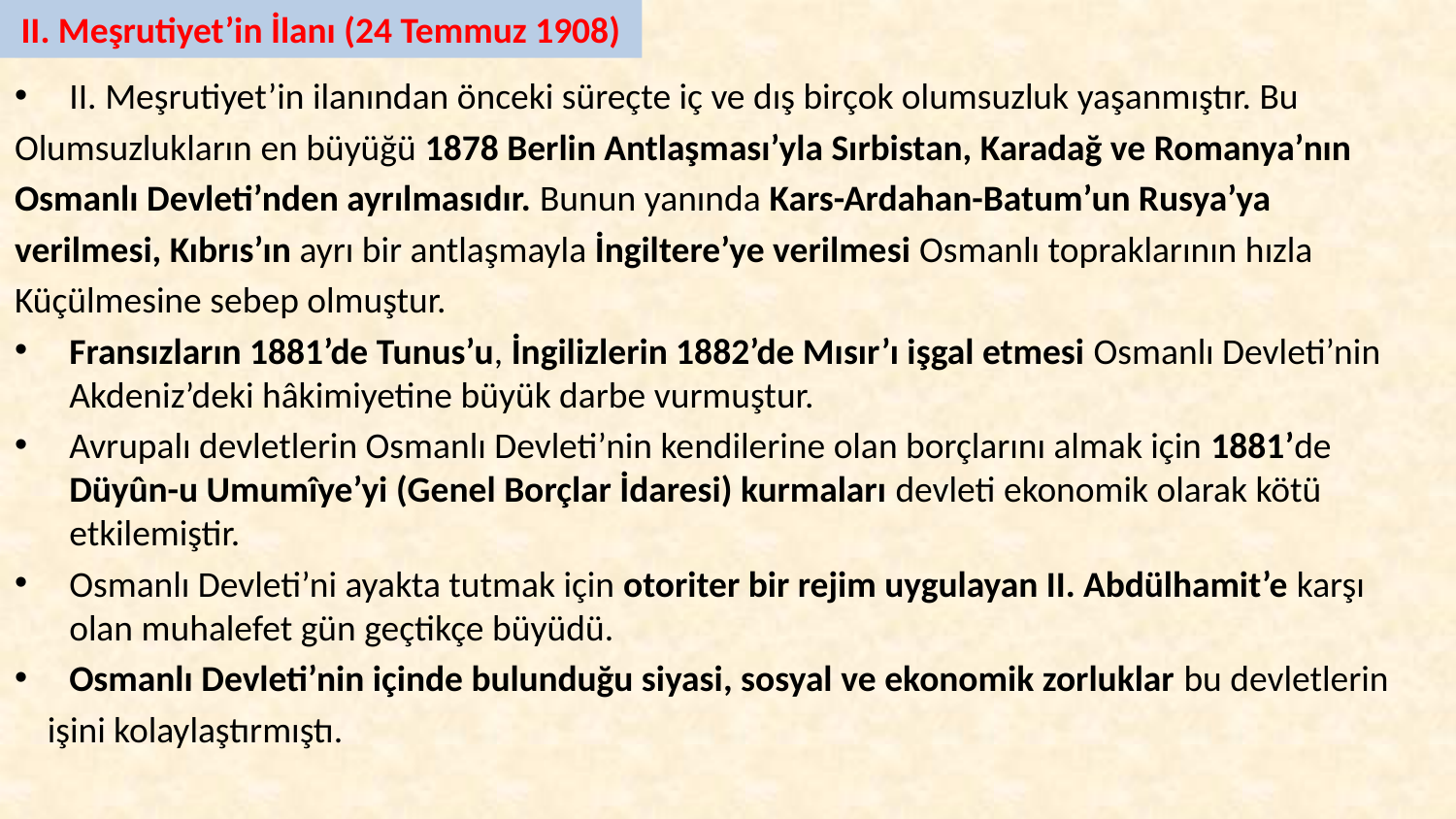

II. Meşrutiyet’in İlanı (24 Temmuz 1908)
II. Meşrutiyet’in ilanından önceki süreçte iç ve dış birçok olumsuzluk yaşanmıştır. Bu
Olumsuzlukların en büyüğü 1878 Berlin Antlaşması’yla Sırbistan, Karadağ ve Romanya’nın
Osmanlı Devleti’nden ayrılmasıdır. Bunun yanında Kars-Ardahan-Batum’un Rusya’ya
verilmesi, Kıbrıs’ın ayrı bir antlaşmayla İngiltere’ye verilmesi Osmanlı topraklarının hızla
Küçülmesine sebep olmuştur.
Fransızların 1881’de Tunus’u, İngilizlerin 1882’de Mısır’ı işgal etmesi Osmanlı Devleti’nin Akdeniz’deki hâkimiyetine büyük darbe vurmuştur.
Avrupalı devletlerin Osmanlı Devleti’nin kendilerine olan borçlarını almak için 1881’de Düyûn-u Umumîye’yi (Genel Borçlar İdaresi) kurmaları devleti ekonomik olarak kötü etkilemiştir.
Osmanlı Devleti’ni ayakta tutmak için otoriter bir rejim uygulayan II. Abdülhamit’e karşı olan muhalefet gün geçtikçe büyüdü.
Osmanlı Devleti’nin içinde bulunduğu siyasi, sosyal ve ekonomik zorluklar bu devletlerin
    işini kolaylaştırmıştı.